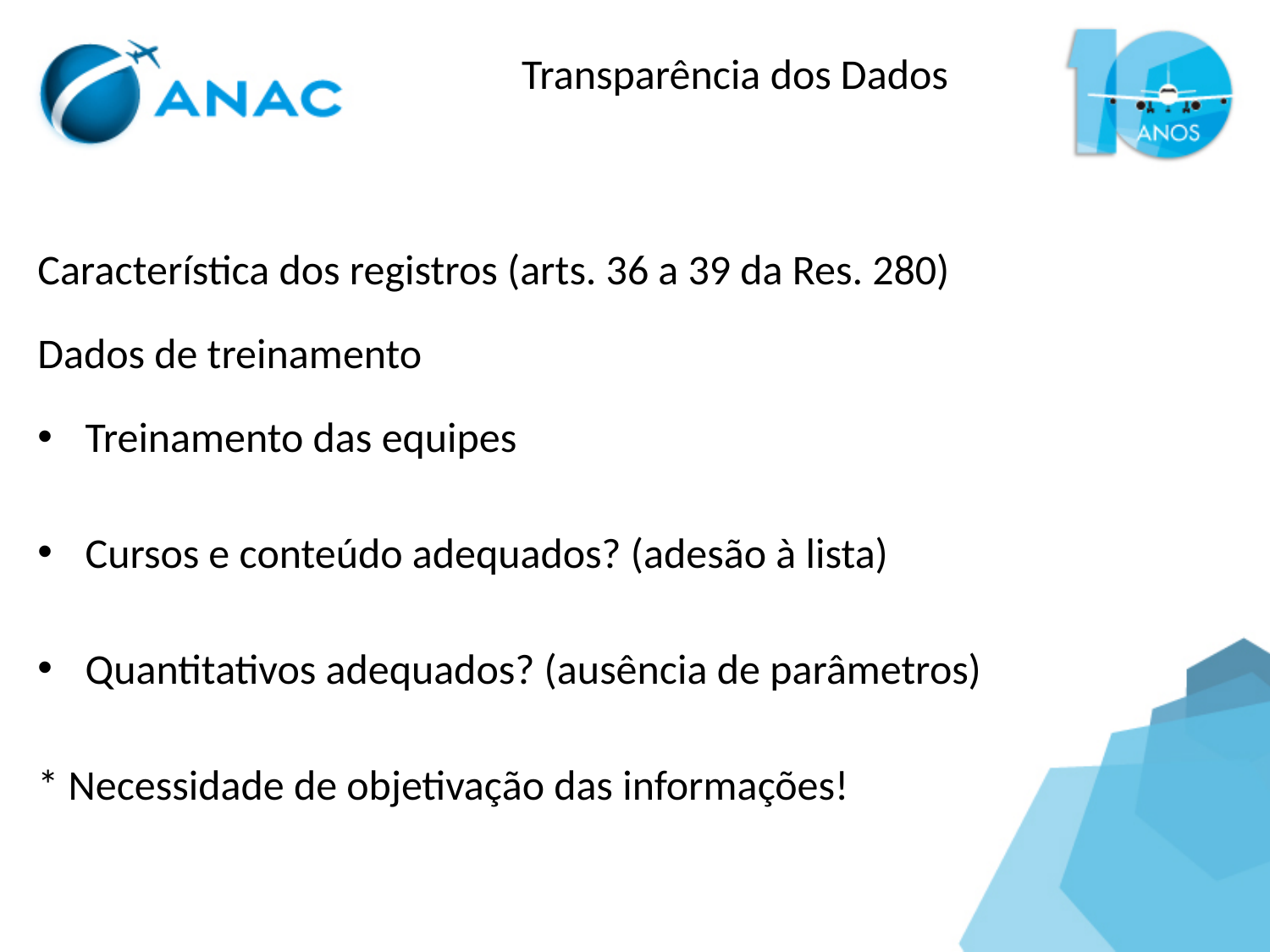

Transparência dos Dados
Característica dos registros (arts. 36 a 39 da Res. 280)

Dados de treinamento

Treinamento das equipes

Cursos e conteúdo adequados? (adesão à lista)

Quantitativos adequados? (ausência de parâmetros)

* Necessidade de objetivação das informações!